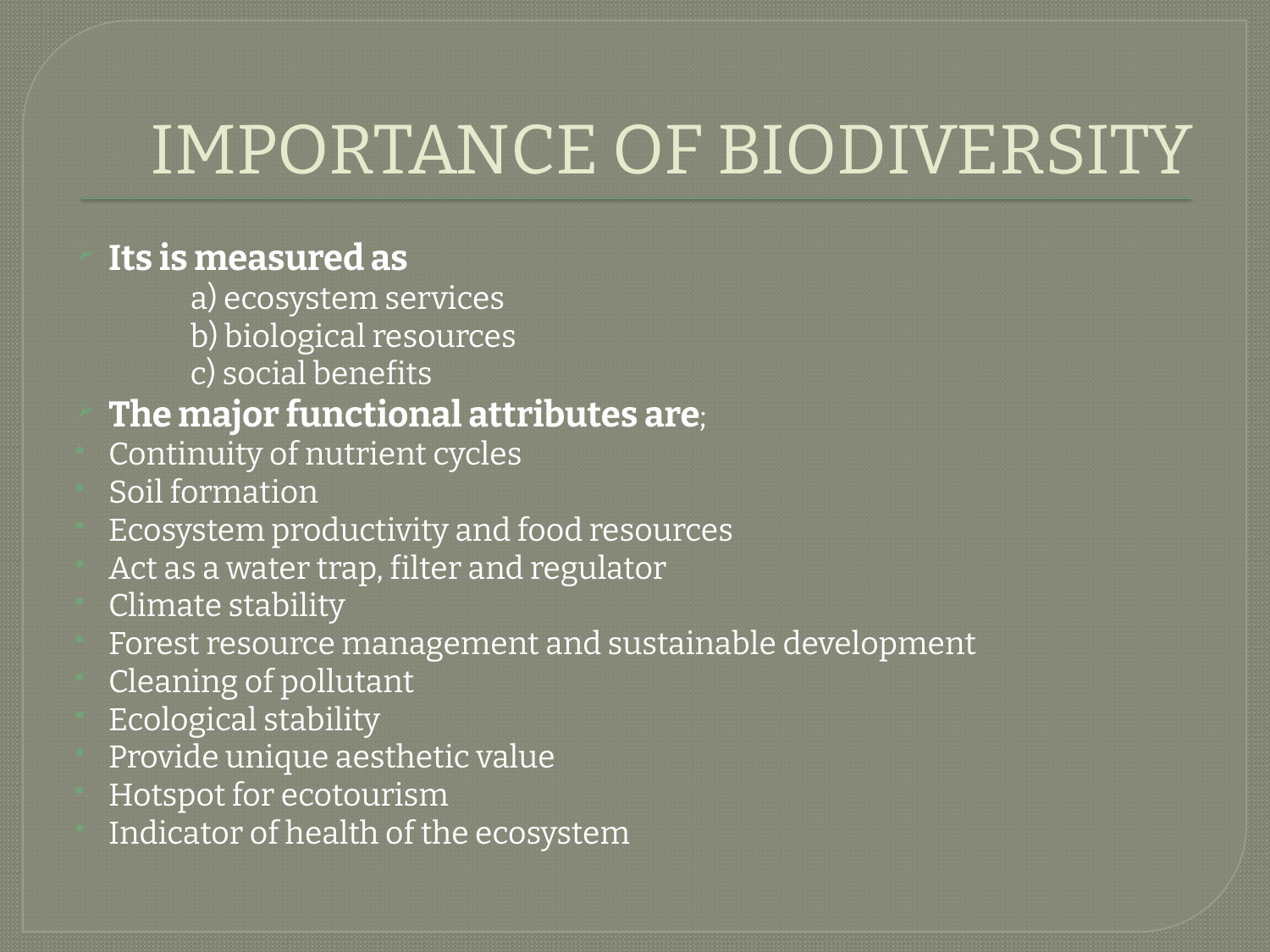

# IMPORTANCE OF BIODIVERSITY
Its is measured as
                  a) ecosystem services
                  b) biological resources
                  c) social benefits
The major functional attributes are;
Continuity of nutrient cycles
Soil formation
Ecosystem productivity and food resources
Act as a water trap, filter and regulator
Climate stability
Forest resource management and sustainable development
Cleaning of pollutant
Ecological stability
Provide unique aesthetic value
Hotspot for ecotourism
Indicator of health of the ecosystem